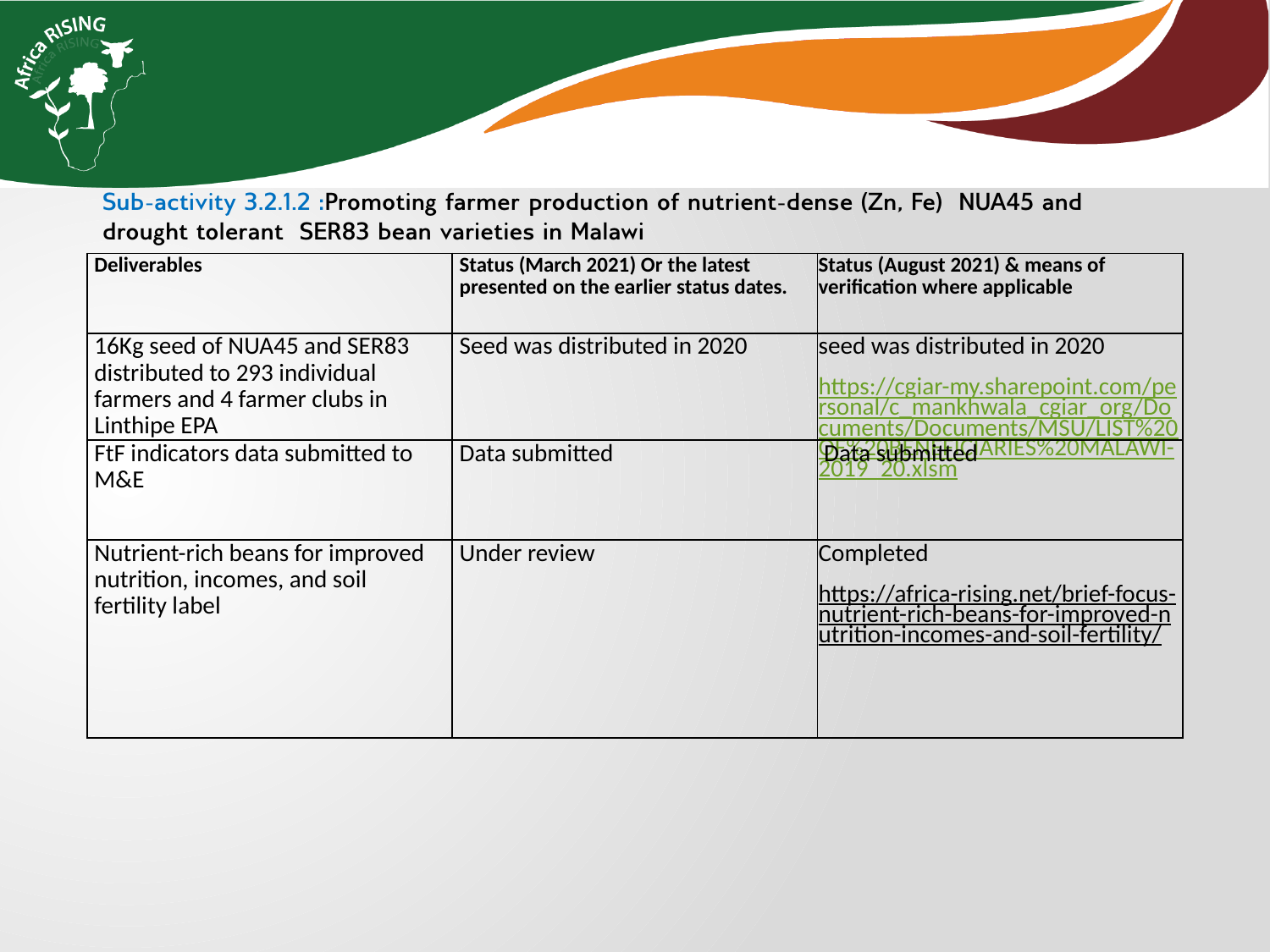

Sub-activity 3.2.1.2 :Promoting farmer production of nutrient-dense (Zn, Fe)  NUA45 and drought tolerant  SER83 bean varieties in Malawi
| Deliverables | Status (March 2021) Or the latest presented on the earlier status dates. | Status (August 2021) & means of verification where applicable |
| --- | --- | --- |
| 16Kg seed of NUA45 and SER83 distributed to 293 individual farmers and 4 farmer clubs in Linthipe EPA | Seed was distributed in 2020 | seed was distributed in 2020 https://cgiar-my.sharepoint.com/personal/c\_mankhwala\_cgiar\_org/Documents/Documents/MSU/LIST%20OF%20BENEFICIARIES%20MALAWI-2019\_20.xlsm |
| FtF indicators data submitted to M&E | Data submitted | Data submitted |
| Nutrient-rich beans for improved nutrition, incomes, and soil fertility label | Under review | Completed https://africa-rising.net/brief-focus-nutrient-rich-beans-for-improved-nutrition-incomes-and-soil-fertility/ |